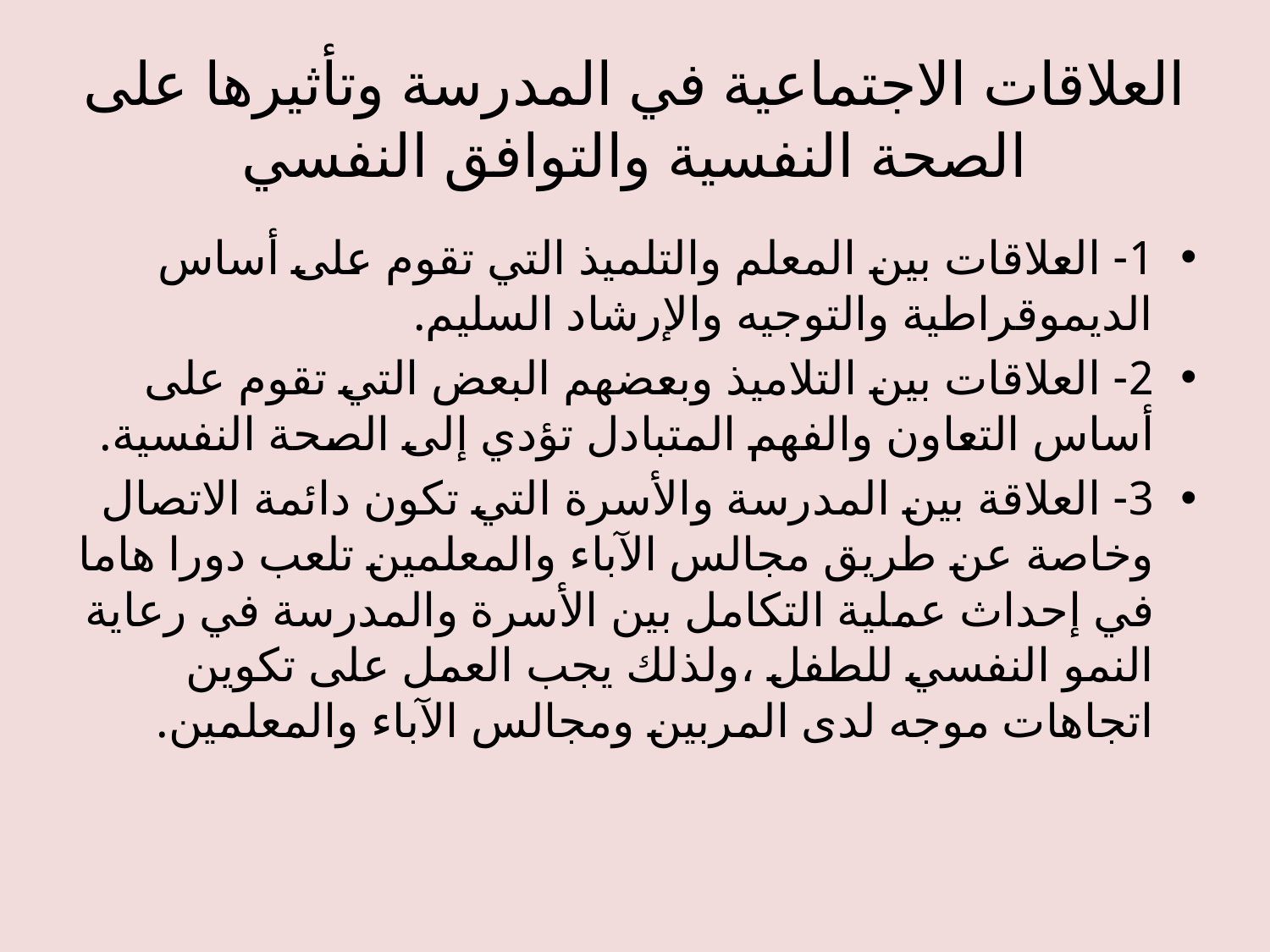

# العلاقات الاجتماعية في المدرسة وتأثيرها على الصحة النفسية والتوافق النفسي
1- العلاقات بين المعلم والتلميذ التي تقوم على أساس الديموقراطية والتوجيه والإرشاد السليم.
2- العلاقات بين التلاميذ وبعضهم البعض التي تقوم على أساس التعاون والفهم المتبادل تؤدي إلى الصحة النفسية.
3- العلاقة بين المدرسة والأسرة التي تكون دائمة الاتصال وخاصة عن طريق مجالس الآباء والمعلمين تلعب دورا هاما في إحداث عملية التكامل بين الأسرة والمدرسة في رعاية النمو النفسي للطفل ،ولذلك يجب العمل على تكوين اتجاهات موجه لدى المربين ومجالس الآباء والمعلمين.